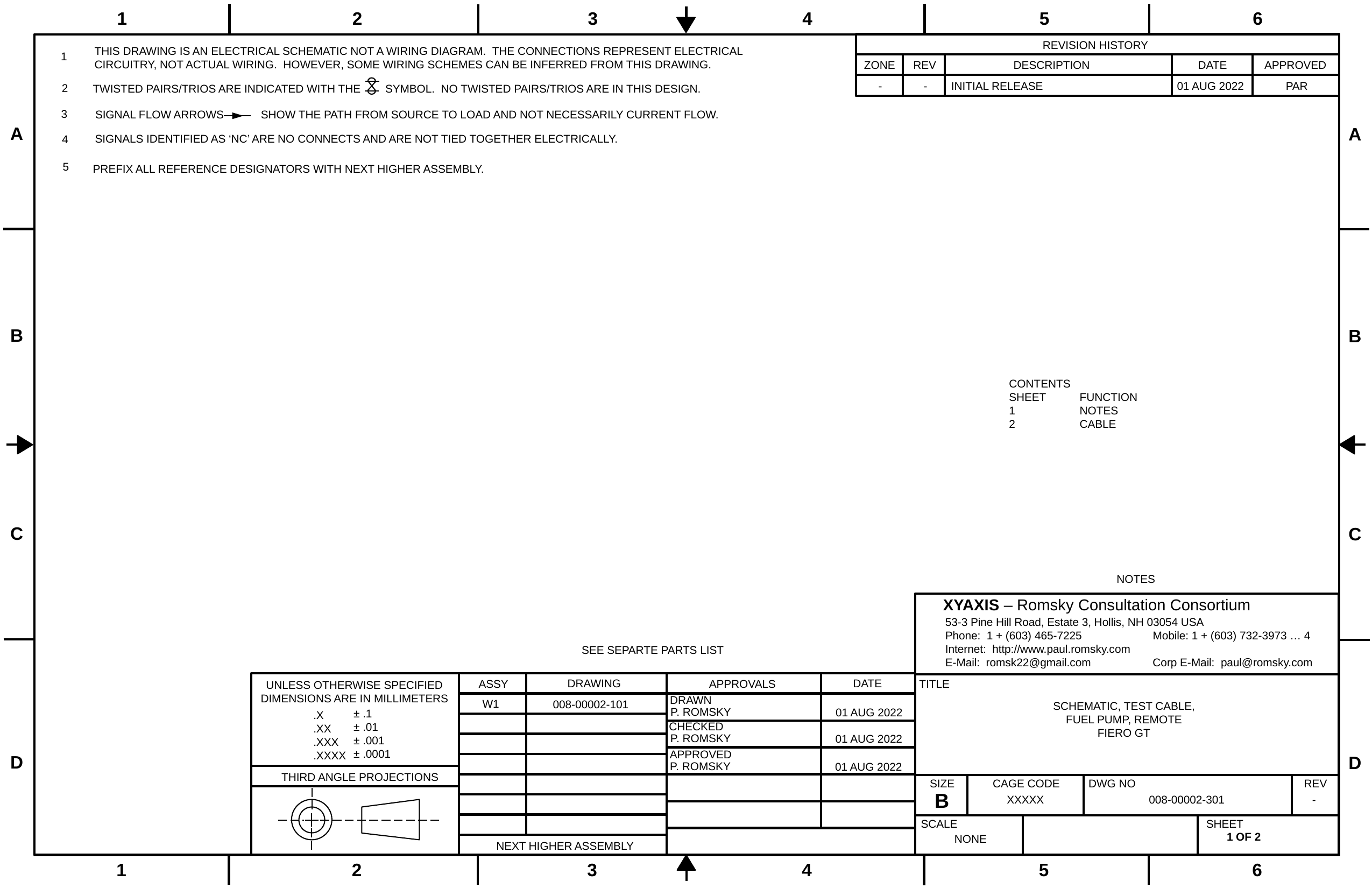

THIS DRAWING IS AN ELECTRICAL SCHEMATIC NOT A WIRING DIAGRAM.  THE CONNECTIONS REPRESENT ELECTRICAL
CIRCUITRY, NOT ACTUAL WIRING.  HOWEVER, SOME WIRING SCHEMES CAN BE INFERRED FROM THIS DRAWING.
1
 2

TWISTED PAIRS/TRIOS ARE INDICATED WITH THE        SYMBOL.  NO TWISTED PAIRS/TRIOS ARE IN THIS DESIGN.
-
-
INITIAL RELEASE
01 AUG 2022
PAR
3
SIGNAL FLOW ARROWS            SHOW THE PATH FROM SOURCE TO LOAD AND NOT NECESSARILY CURRENT FLOW.
SIGNALS IDENTIFIED AS ‘NC’ ARE NO CONNECTS AND ARE NOT TIED TOGETHER ELECTRICALLY.
4

PREFIX ALL REFERENCE DESIGNATORS WITH NEXT HIGHER ASSEMBLY.

 5
CONTENTS
SHEET	FUNCTION
1	NOTES
CABLE
NOTES
SEE SEPARTE PARTS LIST
W1
008-00002-101
SCHEMATIC, TEST CABLE,
FUEL PUMP, REMOTE
FIERO GT
P. ROMSKY
01 AUG 2022
P. ROMSKY
01 AUG 2022
P. ROMSKY
01 AUG 2022
XXXXX
008-00002-301
-
NONE